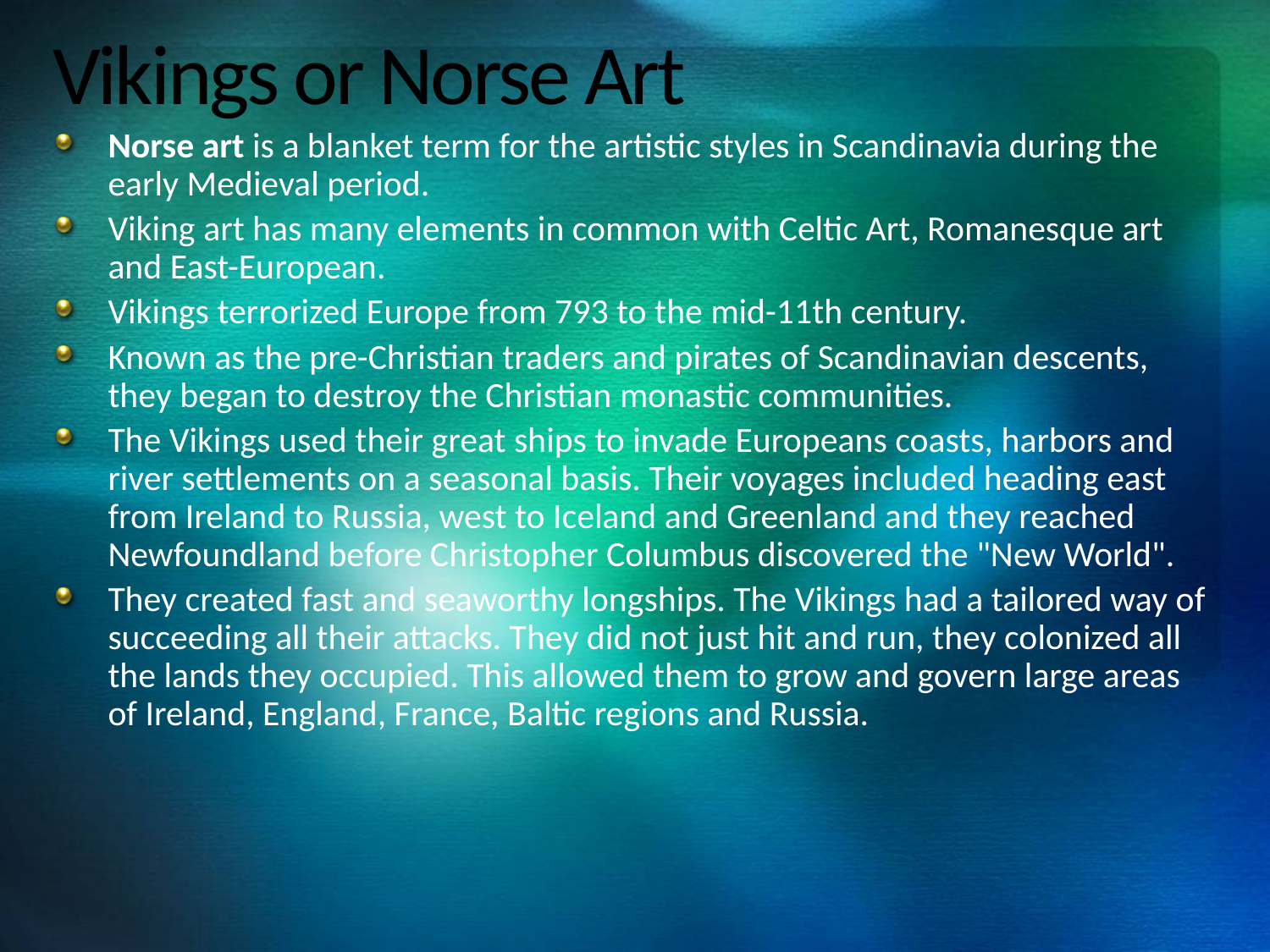

# Vikings or Norse Art
Norse art is a blanket term for the artistic styles in Scandinavia during the early Medieval period.
Viking art has many elements in common with Celtic Art, Romanesque art and East-European.
Vikings terrorized Europe from 793 to the mid-11th century.
Known as the pre-Christian traders and pirates of Scandinavian descents, they began to destroy the Christian monastic communities.
The Vikings used their great ships to invade Europeans coasts, harbors and river settlements on a seasonal basis. Their voyages included heading east from Ireland to Russia, west to Iceland and Greenland and they reached Newfoundland before Christopher Columbus discovered the "New World".
They created fast and seaworthy longships. The Vikings had a tailored way of succeeding all their attacks. They did not just hit and run, they colonized all the lands they occupied. This allowed them to grow and govern large areas of Ireland, England, France, Baltic regions and Russia.